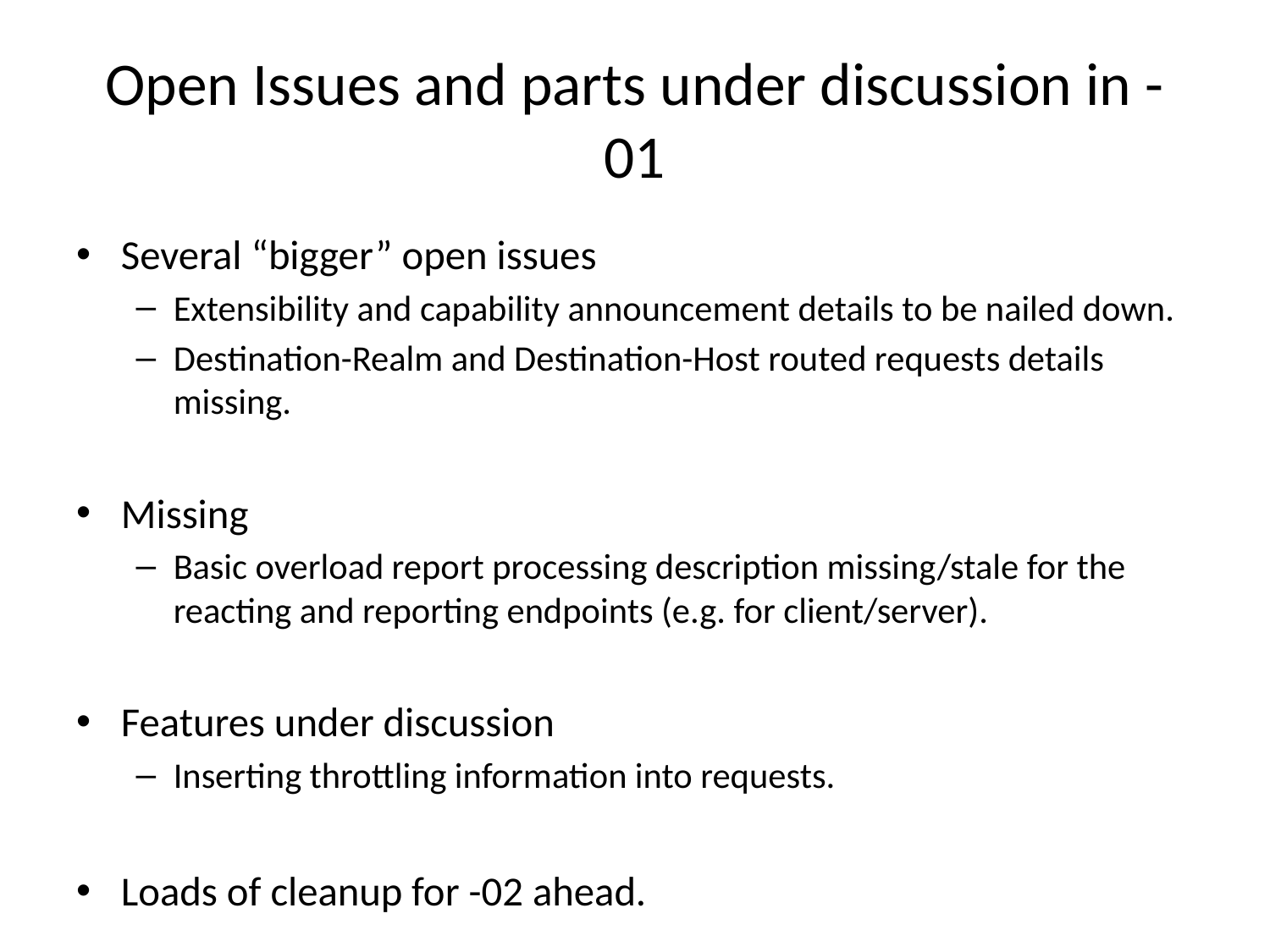

# Open Issues and parts under discussion in -01
Several “bigger” open issues
Extensibility and capability announcement details to be nailed down.
Destination-Realm and Destination-Host routed requests details missing.

Missing
Basic overload report processing description missing/stale for the reacting and reporting endpoints (e.g. for client/server).

Features under discussion
Inserting throttling information into requests.

Loads of cleanup for -02 ahead.